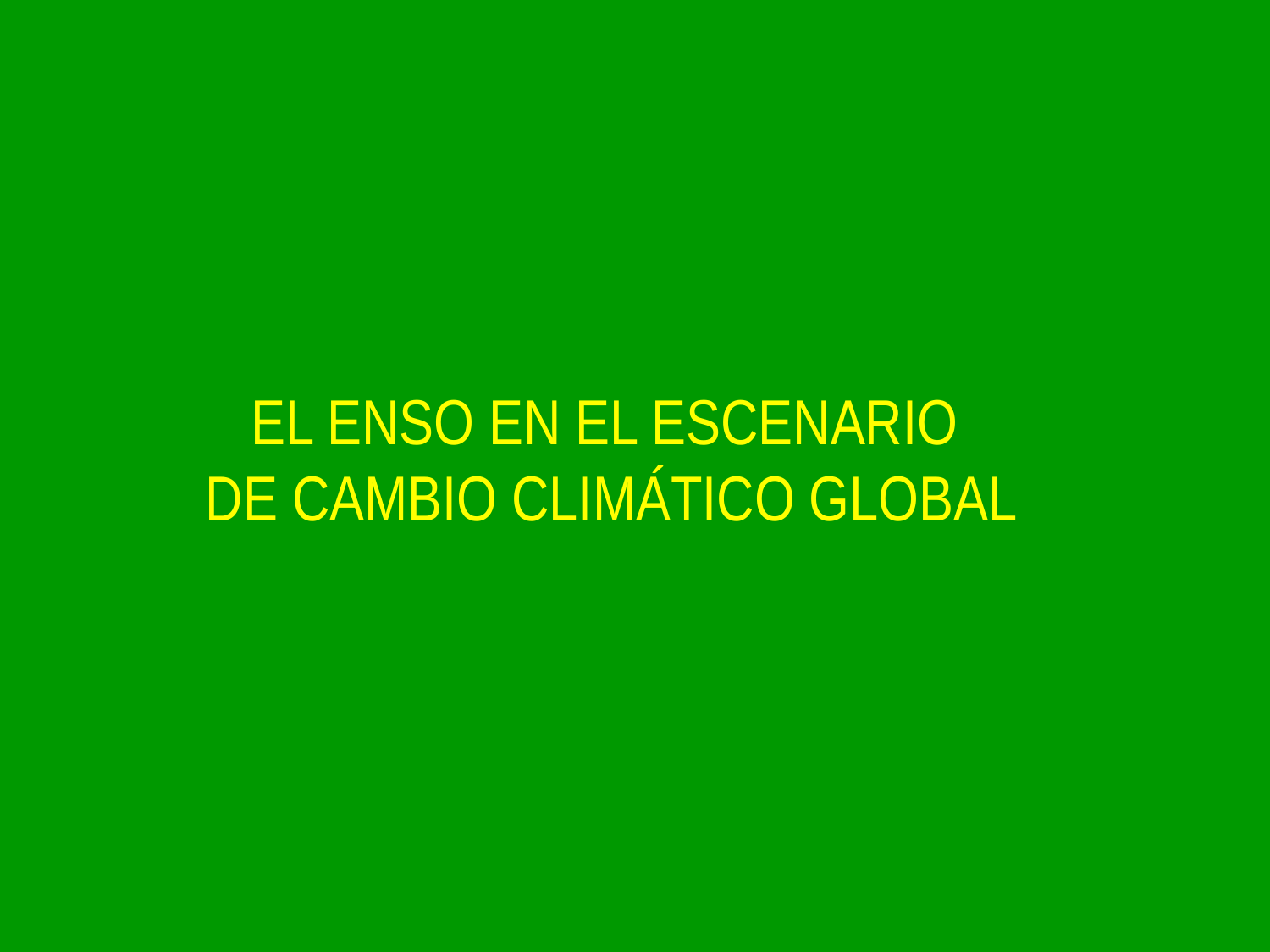

EL ENSO EN EL ESCENARIO
 DE CAMBIO CLIMÁTICO GLOBAL